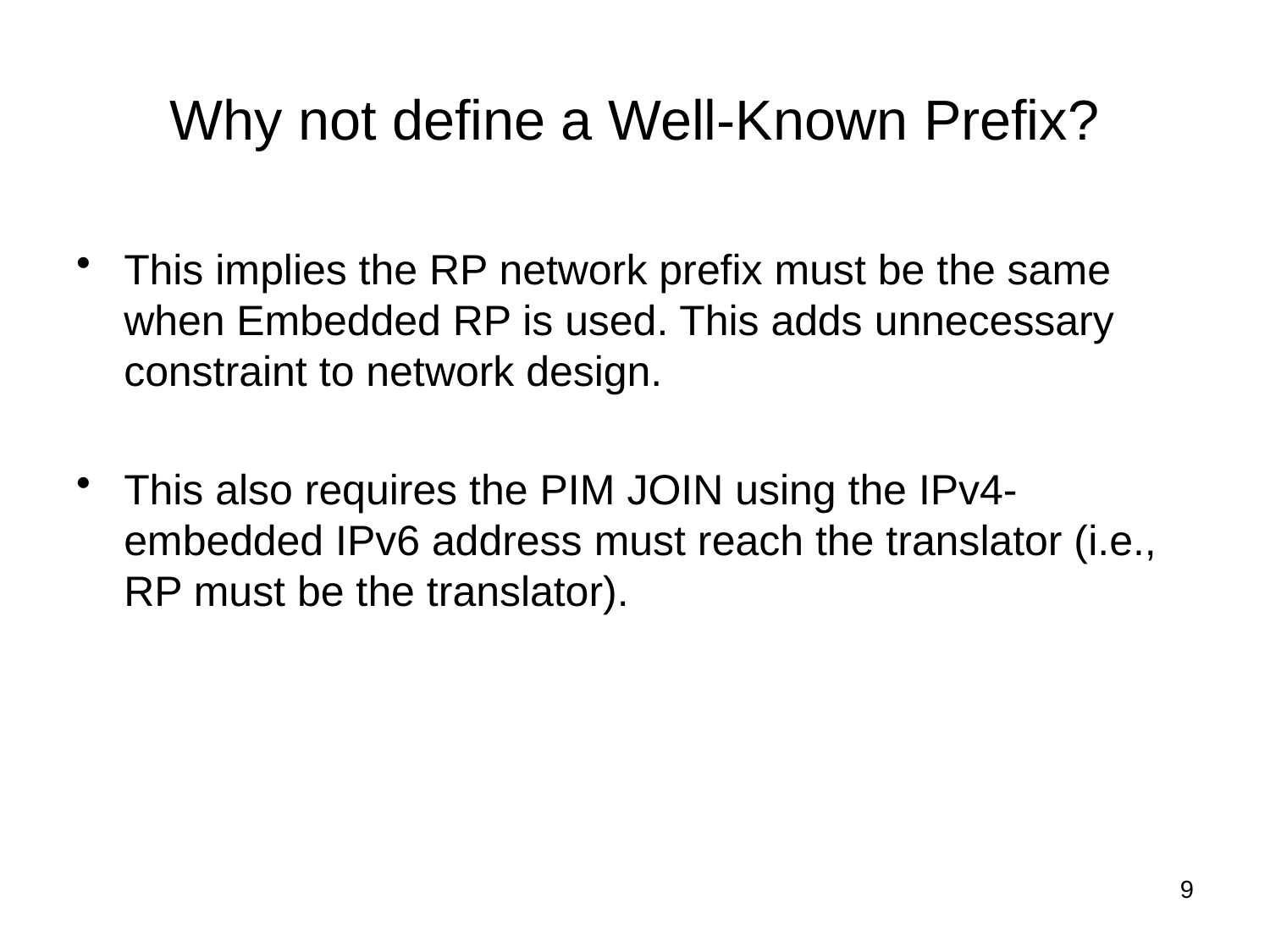

# Why not define a Well-Known Prefix?
This implies the RP network prefix must be the same when Embedded RP is used. This adds unnecessary constraint to network design.

This also requires the PIM JOIN using the IPv4-embedded IPv6 address must reach the translator (i.e., RP must be the translator).

9